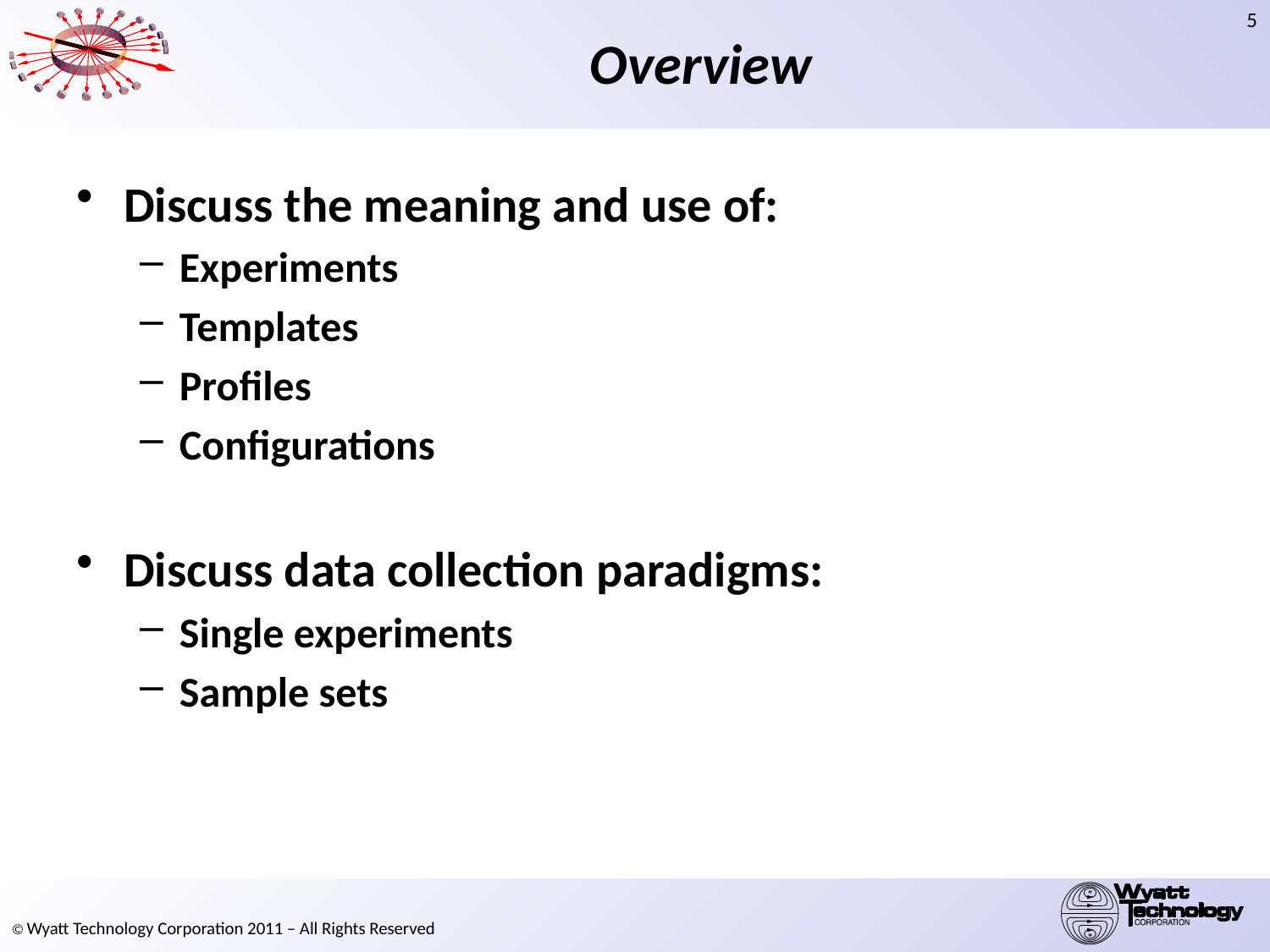

# Overview
Discuss the meaning and use of:
Experiments
Templates
Profiles
Configurations

Discuss data collection paradigms:
Single experiments
Sample sets